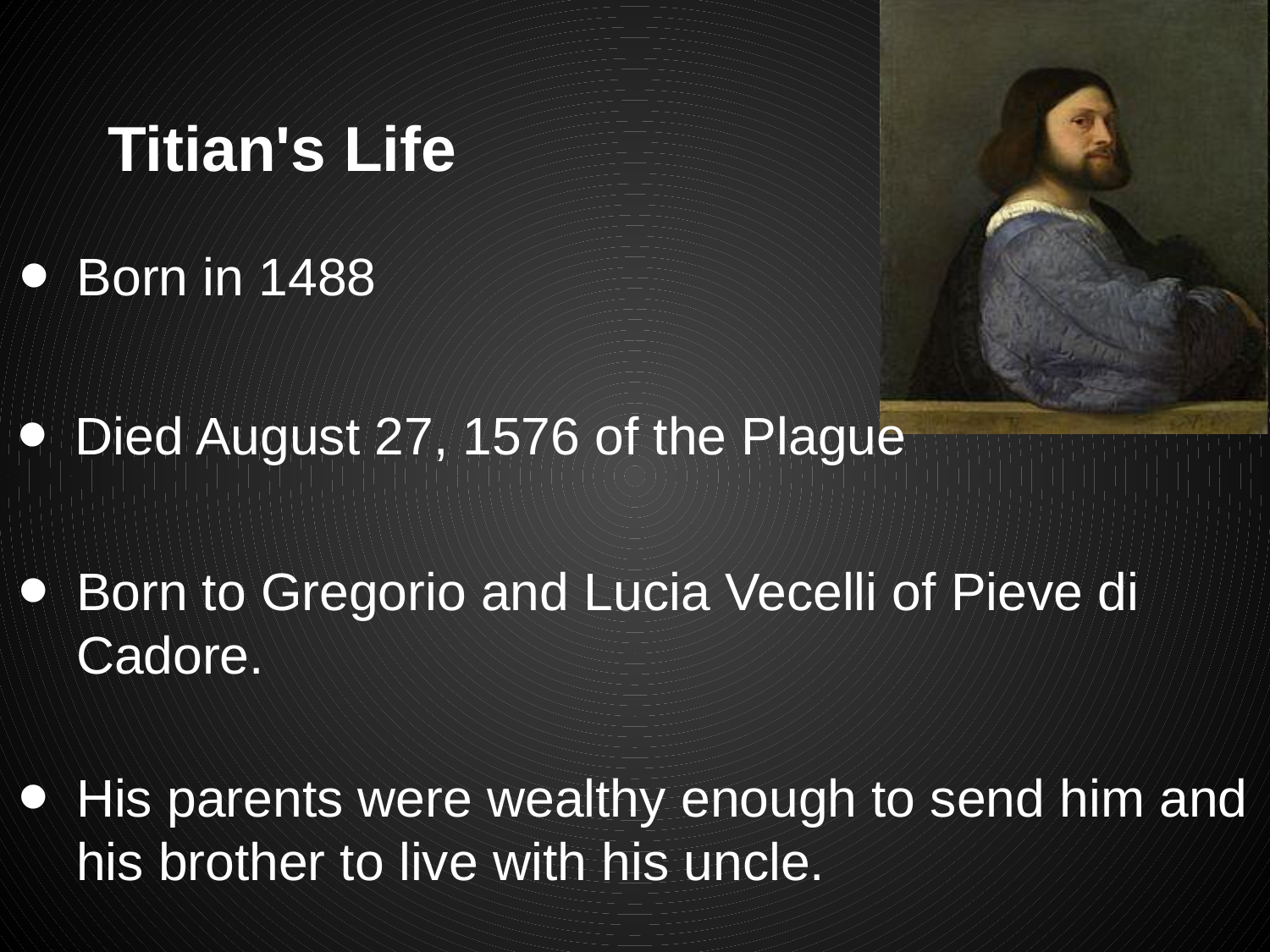

# Titian's Life
Born in 1488
Died August 27, 1576 of the Plague
Born to Gregorio and Lucia Vecelli of Pieve di Cadore.
His parents were wealthy enough to send him and his brother to live with his uncle.